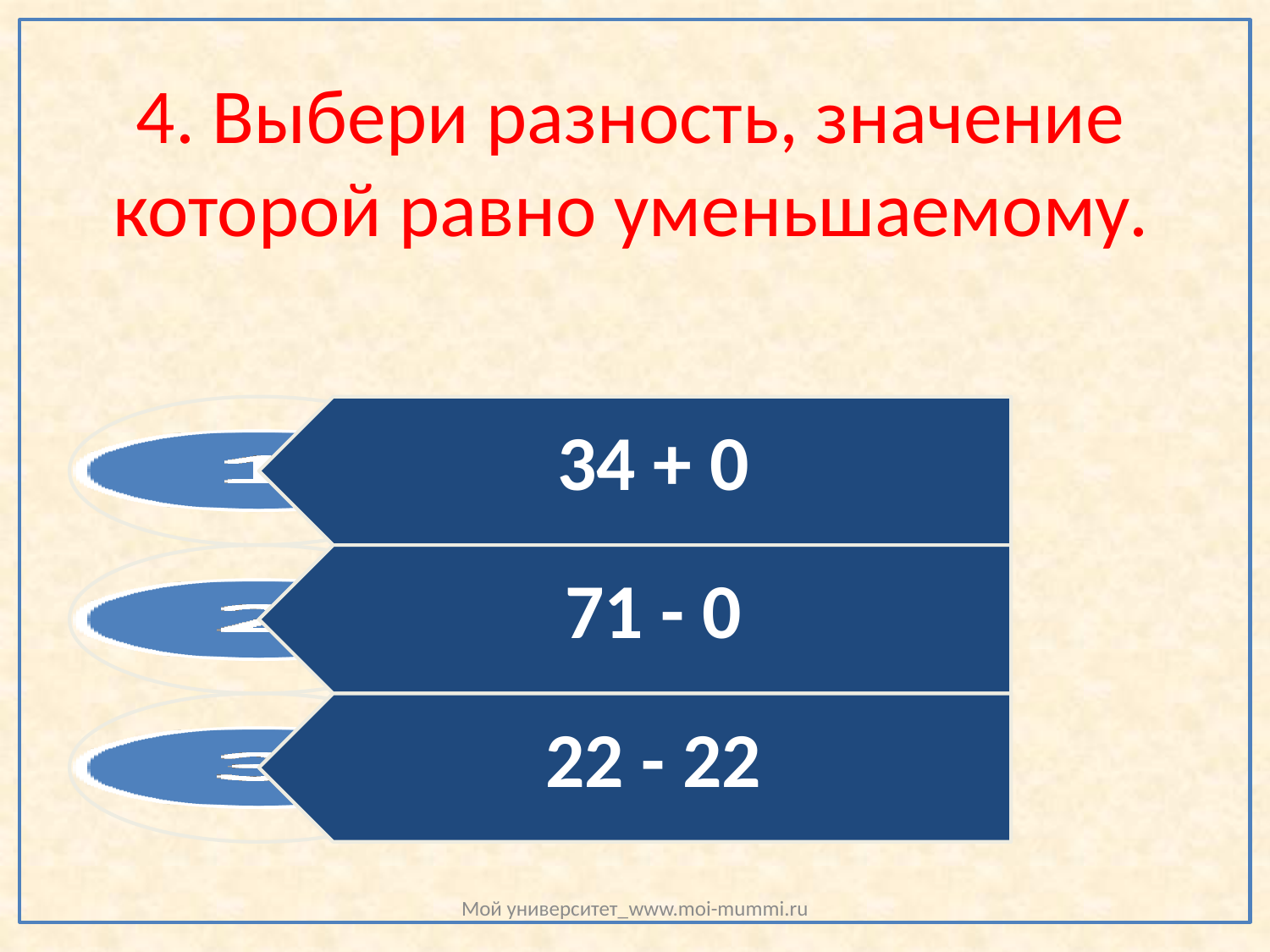

# 4. Выбери разность, значение которой равно уменьшаемому.
34 + 0
71 - 0
22 - 22
Мой университет_www.moi-mummi.ru